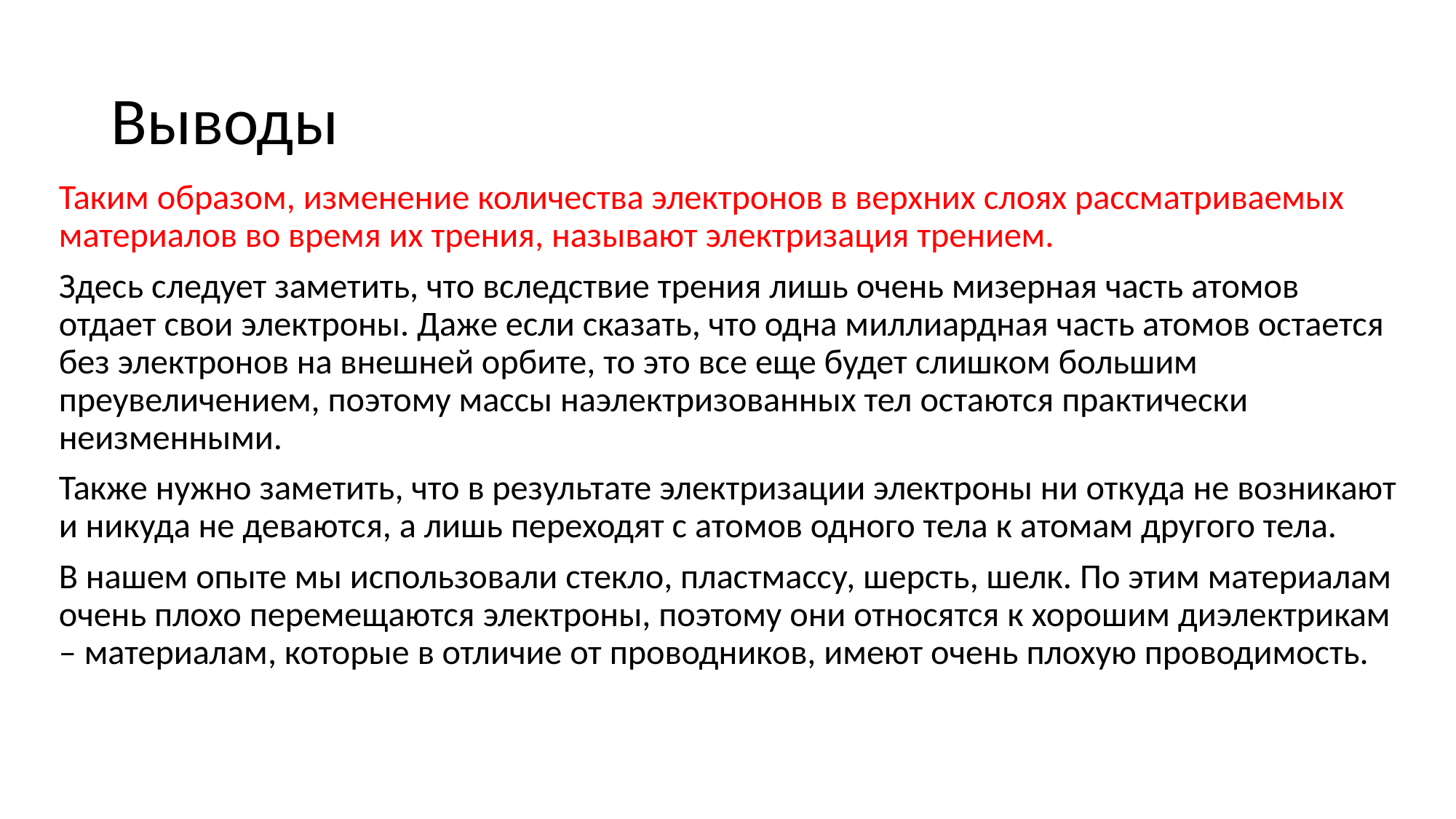

# Выводы
Таким образом, изменение количества электронов в верхних слоях рассматриваемых материалов во время их трения, называют электризация трением.
Здесь следует заметить, что вследствие трения лишь очень мизерная часть атомов отдает свои электроны. Даже если сказать, что одна миллиардная часть атомов остается без электронов на внешней орбите, то это все еще будет слишком большим преувеличением, поэтому массы наэлектризованных тел остаются практически неизменными.
Также нужно заметить, что в результате электризации электроны ни откуда не возникают и никуда не деваются, а лишь переходят с атомов одного тела к атомам другого тела.
В нашем опыте мы использовали стекло, пластмассу, шерсть, шелк. По этим материалам очень плохо перемещаются электроны, поэтому они относятся к хорошим диэлектрикам – материалам, которые в отличие от проводников, имеют очень плохую проводимость.